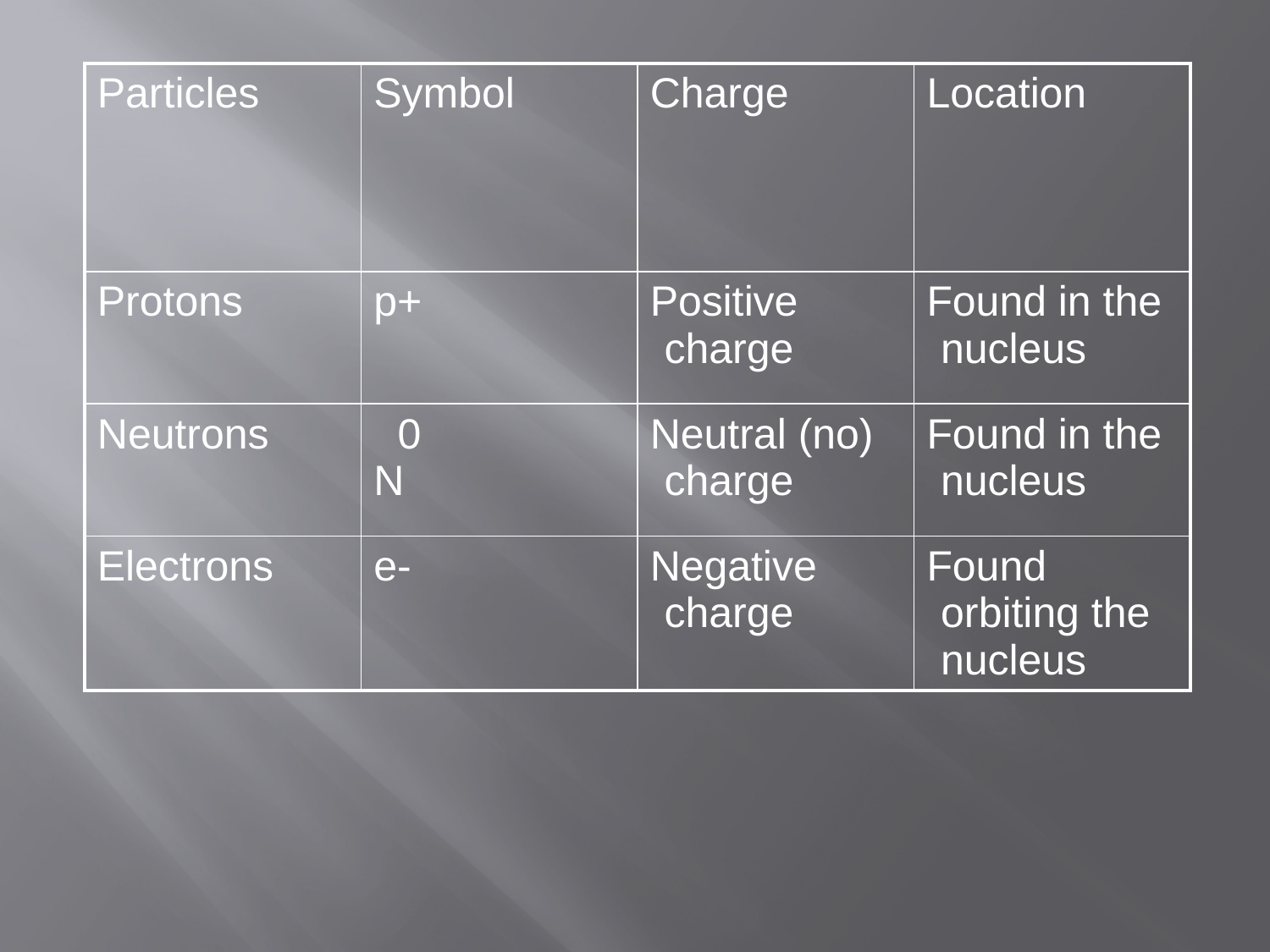

#
| Particles | Symbol | Charge | Location |
| --- | --- | --- | --- |
| Protons | p+ | Positive charge | Found in the nucleus |
| Neutrons | 0 N | Neutral (no) charge | Found in the nucleus |
| Electrons | e- | Negative charge | Found orbiting the nucleus |